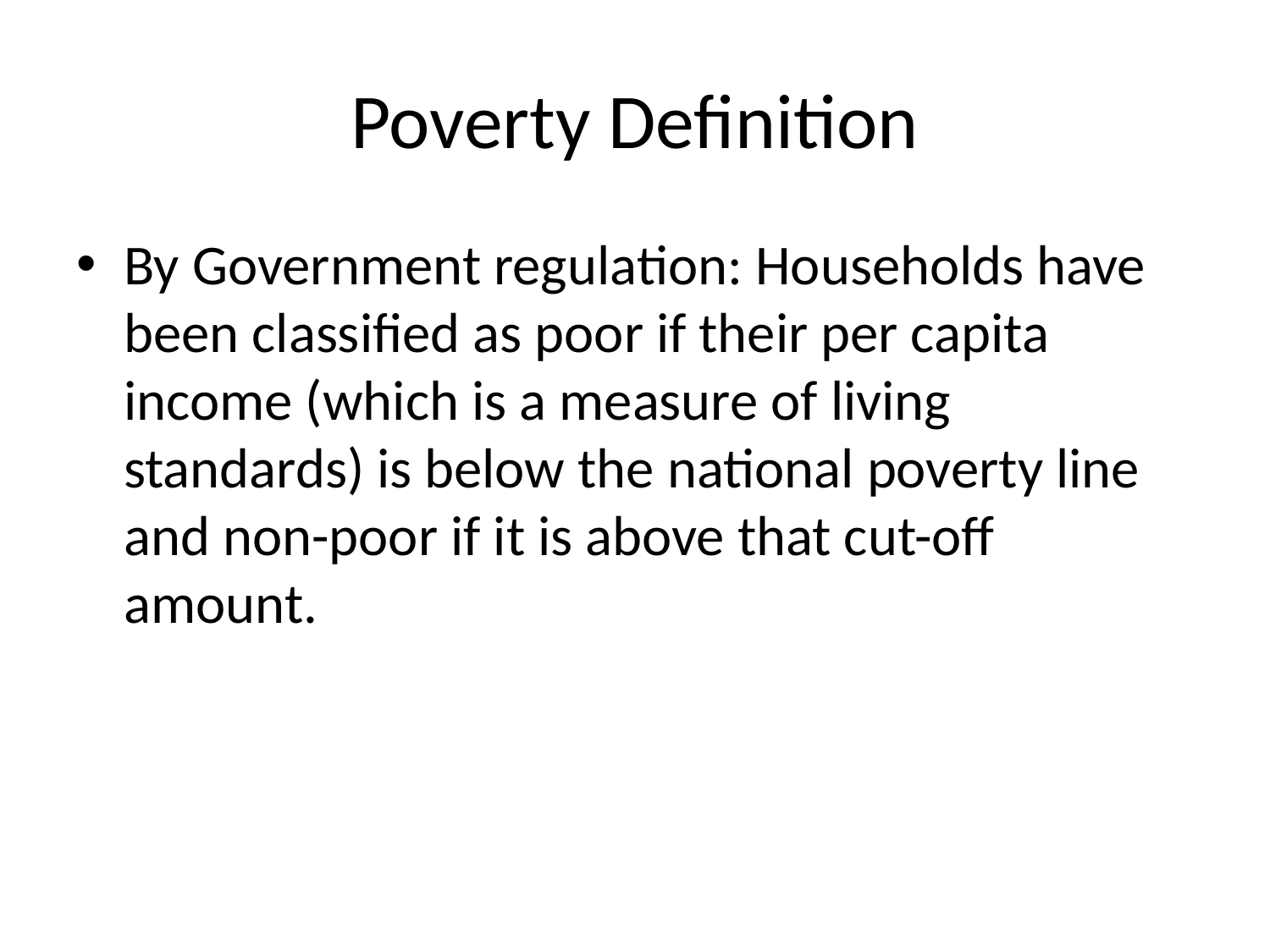

# Poverty Definition
By Government regulation: Households have been classified as poor if their per capita income (which is a measure of living standards) is below the national poverty line and non-poor if it is above that cut-off amount.